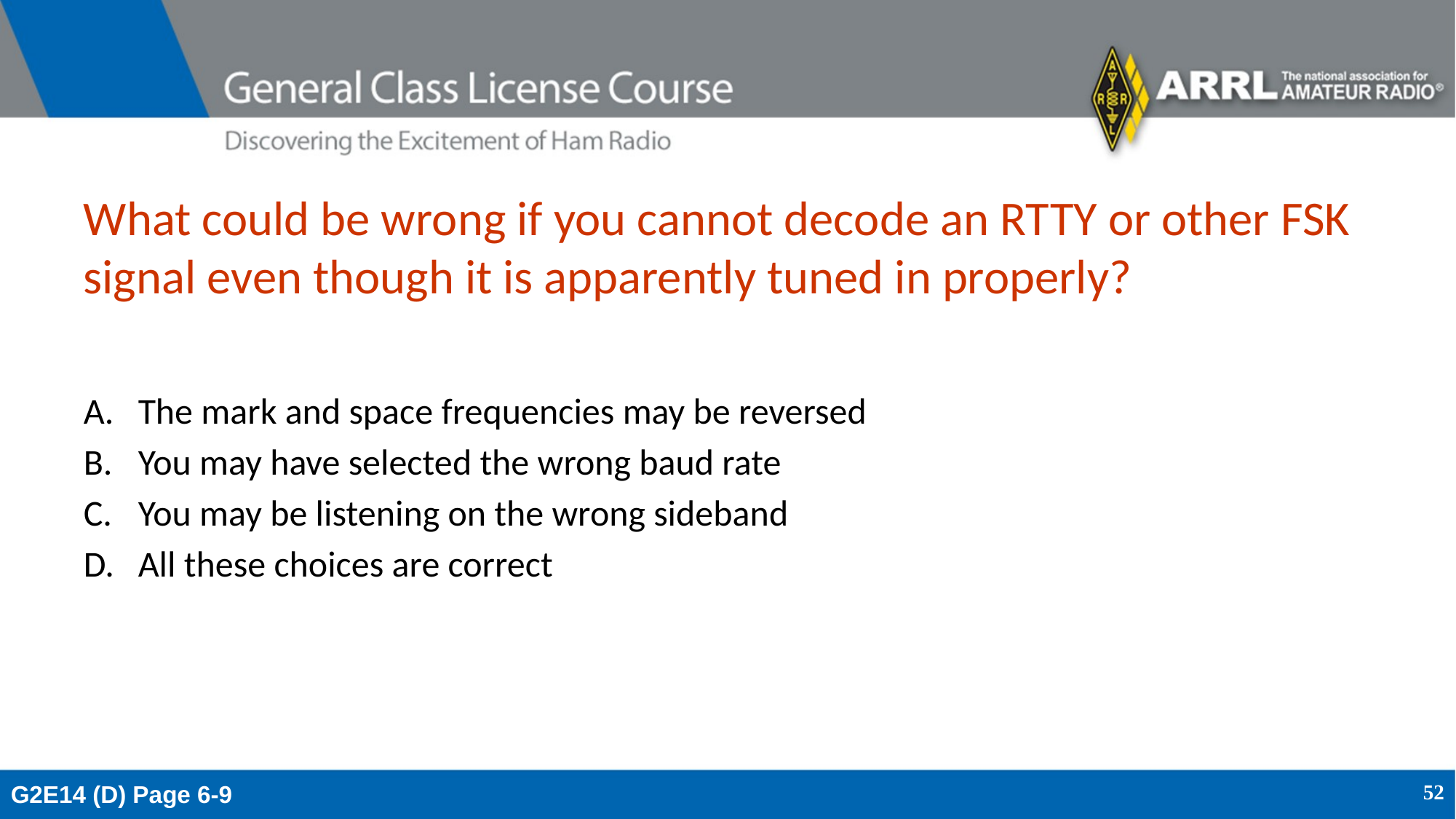

# What could be wrong if you cannot decode an RTTY or other FSK signal even though it is apparently tuned in properly?
The mark and space frequencies may be reversed
You may have selected the wrong baud rate
You may be listening on the wrong sideband
All these choices are correct
G2E14 (D) Page 6-9
52